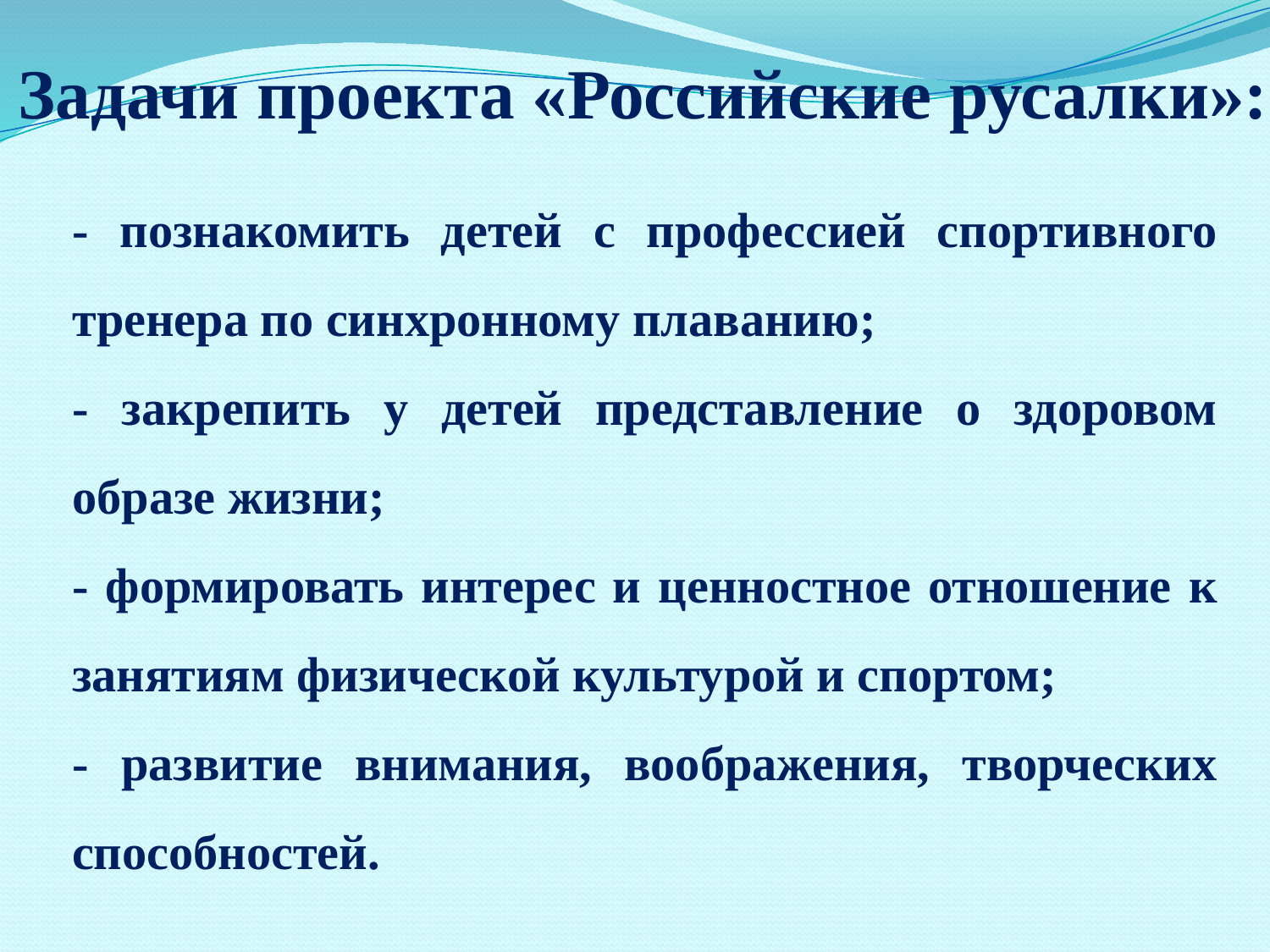

Задачи проекта «Российские русалки»:
- познакомить детей с профессией спортивного тренера по синхронному плаванию;
- закрепить у детей представление о здоровом образе жизни;
- формировать интерес и ценностное отношение к занятиям физической культурой и спортом;
- развитие внимания, воображения, творческих способностей.